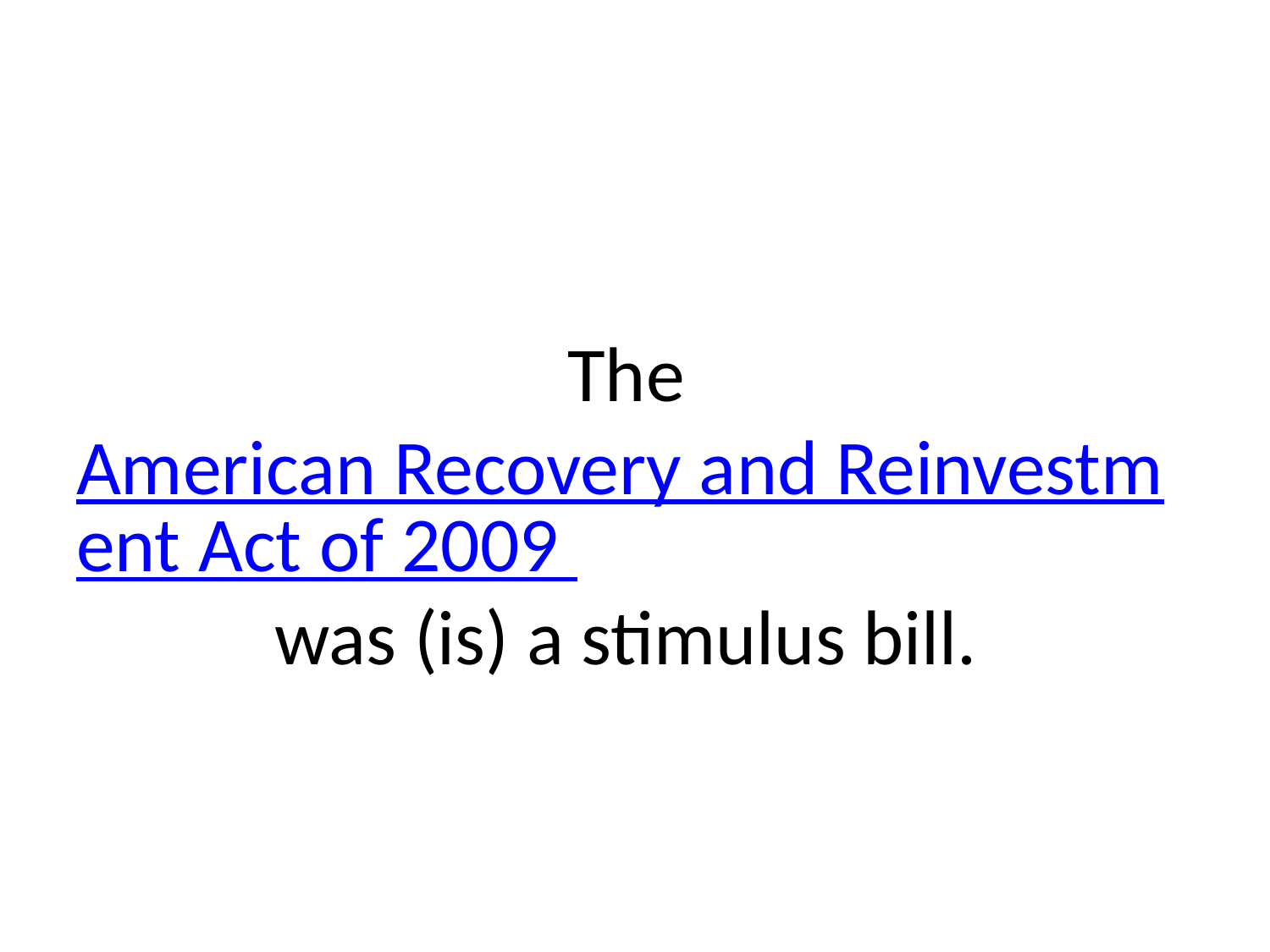

# The American Recovery and Reinvestment Act of 2009 was (is) a stimulus bill.